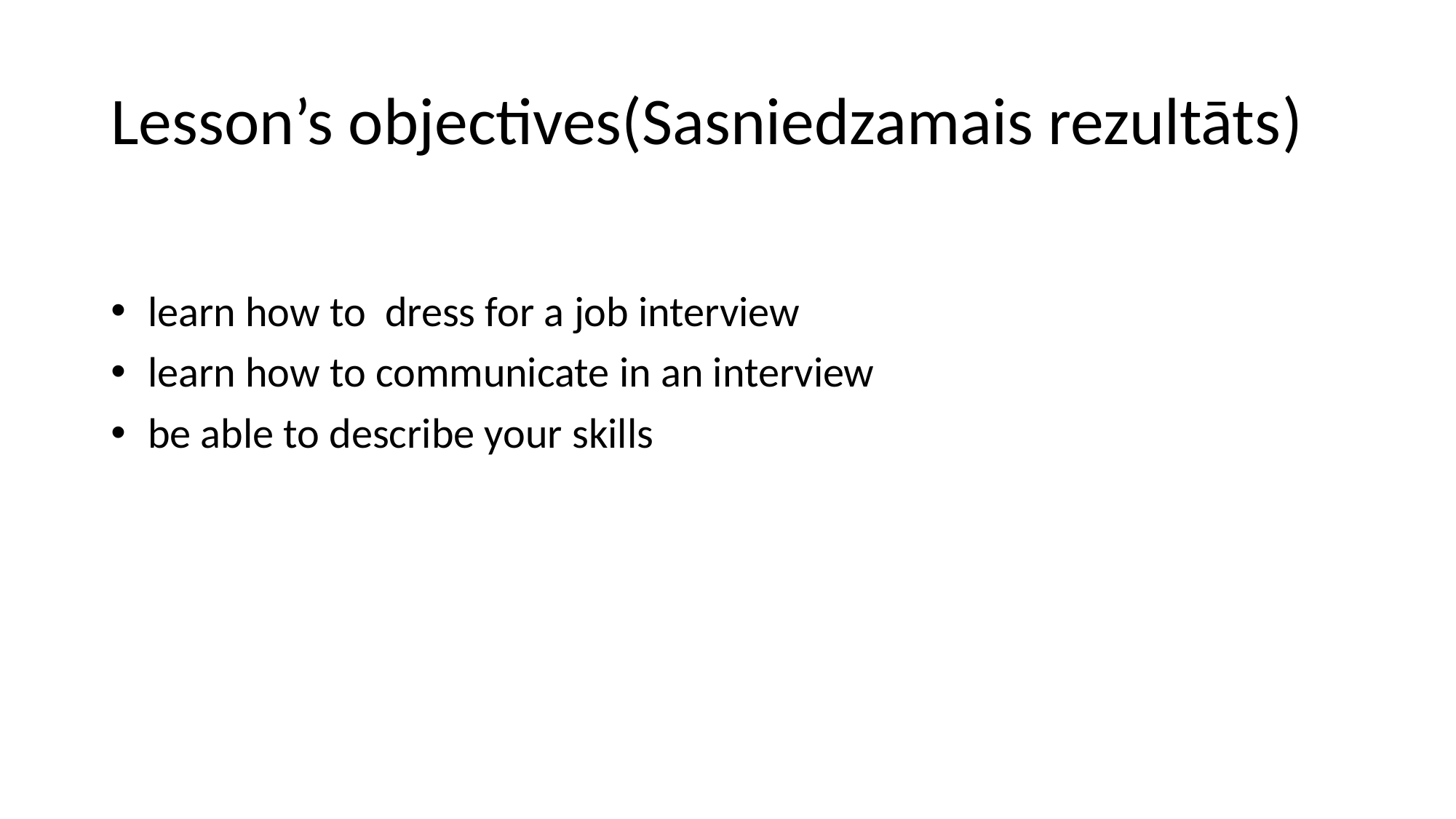

# Lesson’s objectives(Sasniedzamais rezultāts)

 learn how to  dress for a job interview
 learn how to communicate in an interview
 be able to describe your skills